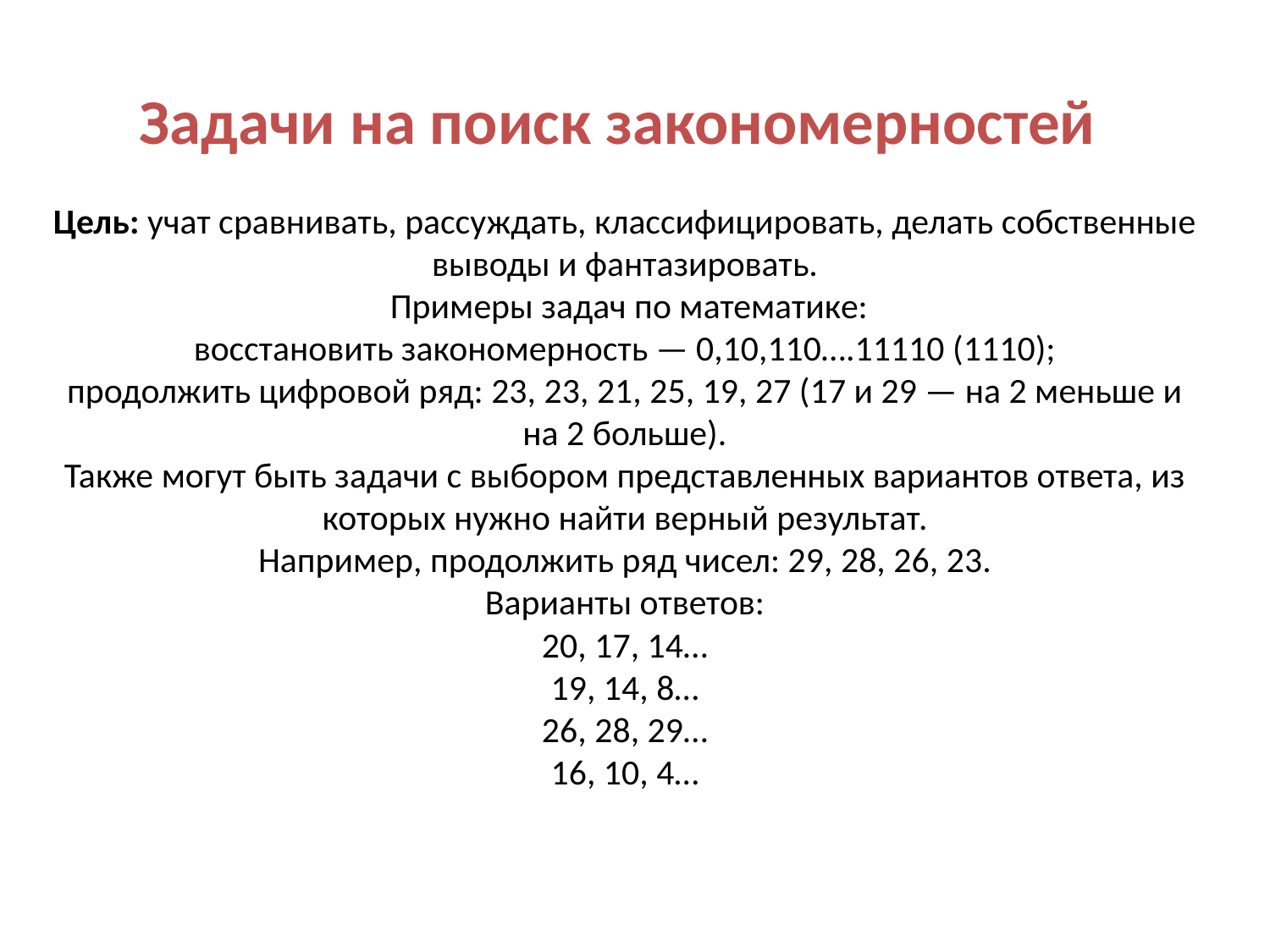

# Задачи на поиск закономерностей Цель: учат сравнивать, рассуждать, классифицировать, делать собственные выводы и фантазировать. Примеры задач по математике: восстановить закономерность — 0,10,110….11110 (1110); продолжить цифровой ряд: 23, 23, 21, 25, 19, 27 (17 и 29 — на 2 меньше и на 2 больше). Также могут быть задачи с выбором представленных вариантов ответа, из которых нужно найти верный результат. Например, продолжить ряд чисел: 29, 28, 26, 23. Варианты ответов: 20, 17, 14… 19, 14, 8… 26, 28, 29… 16, 10, 4…